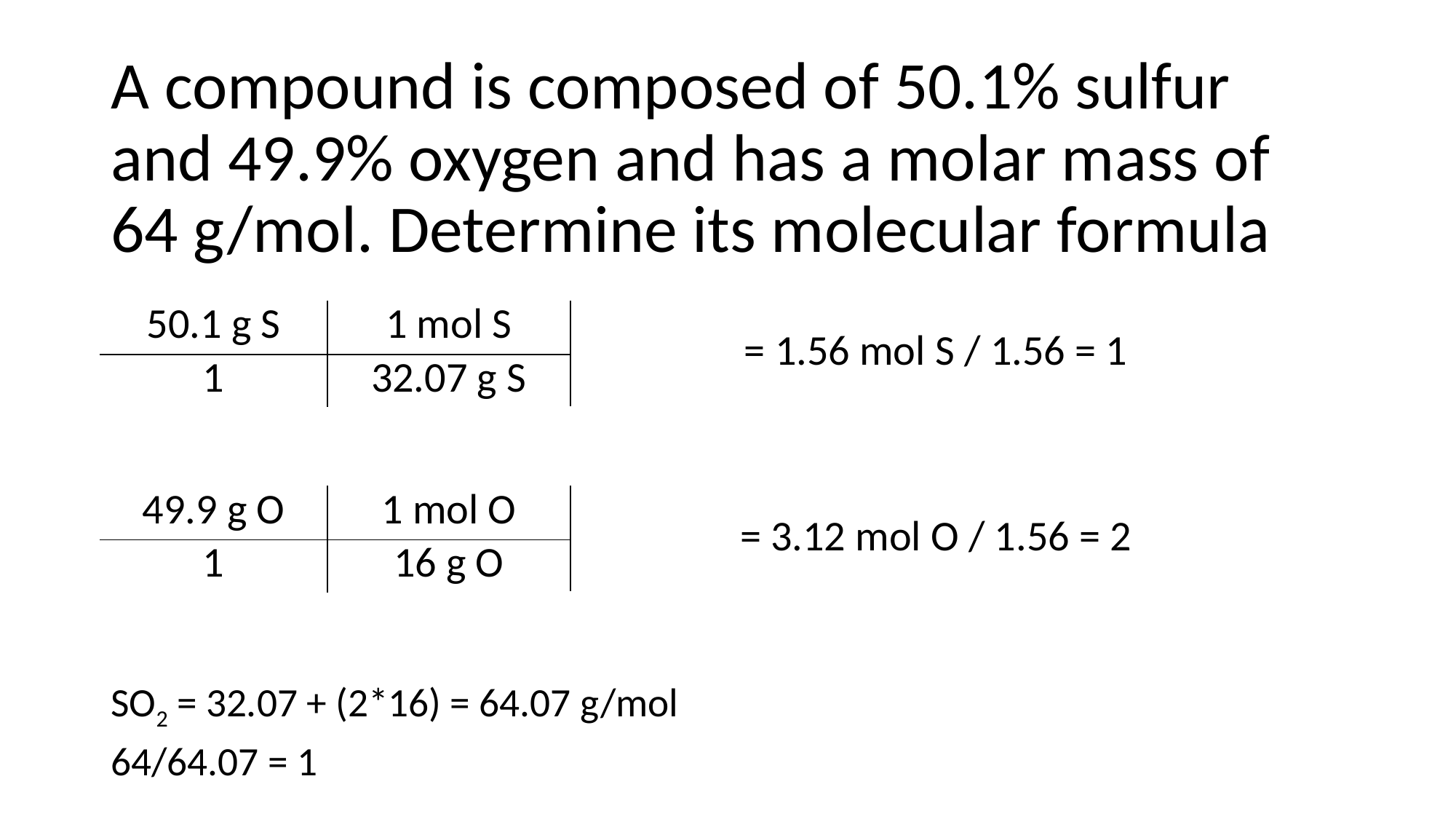

# A compound is composed of 50.1% sulfur and 49.9% oxygen and has a molar mass of 64 g/mol. Determine its molecular formula
| 50.1 g S | 1 mol S | = 1.56 mol S / 1.56 = 1 |
| --- | --- | --- |
| 1 | 32.07 g S |  |
| 49.9 g O | 1 mol O | = 3.12 mol O / 1.56 = 2 |
| --- | --- | --- |
| 1 | 16 g O |  |
SO2 = 32.07 + (2*16) = 64.07 g/mol
64/64.07 = 1